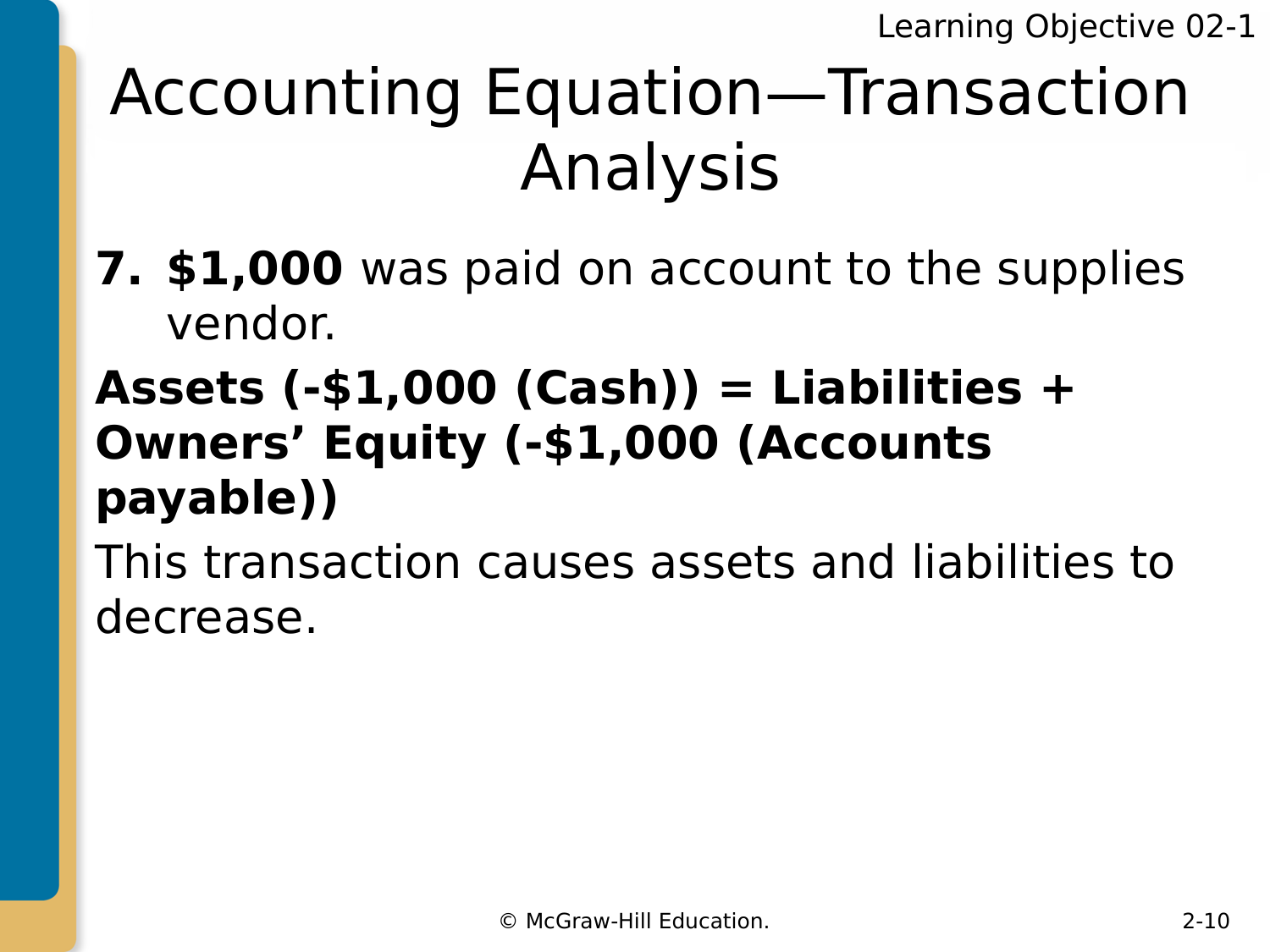

Learning Objective 02-1
# Accounting Equation—Transaction Analysis
$1,000 was paid on account to the supplies vendor.
Assets (-$1,000 (Cash)) = Liabilities + Owners’ Equity (-$1,000 (Accounts payable))
This transaction causes assets and liabilities to decrease.